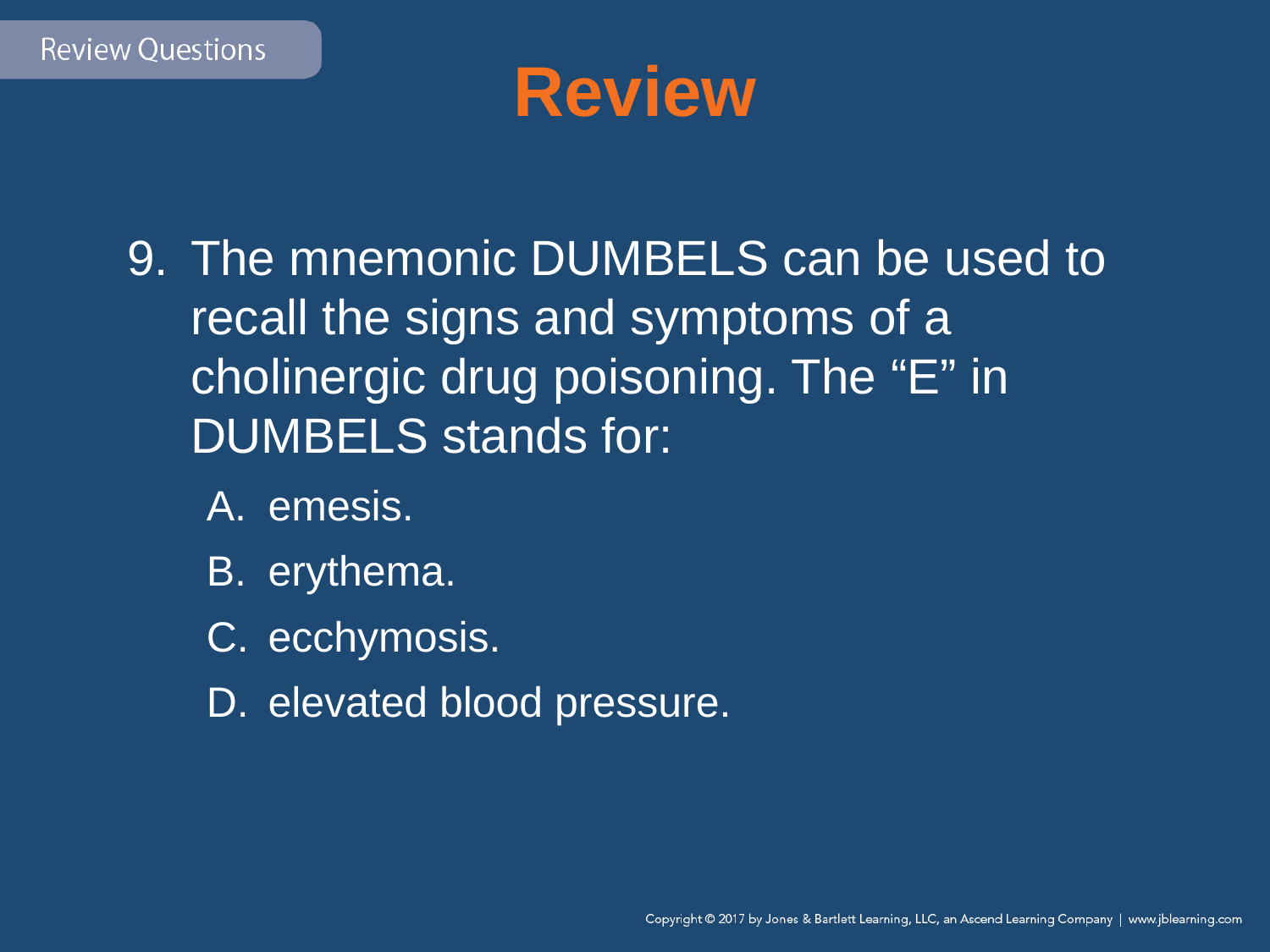

# Review
The mnemonic DUMBELS can be used to recall the signs and symptoms of a cholinergic drug poisoning. The “E” in DUMBELS stands for:
emesis.
erythema.
ecchymosis.
elevated blood pressure.